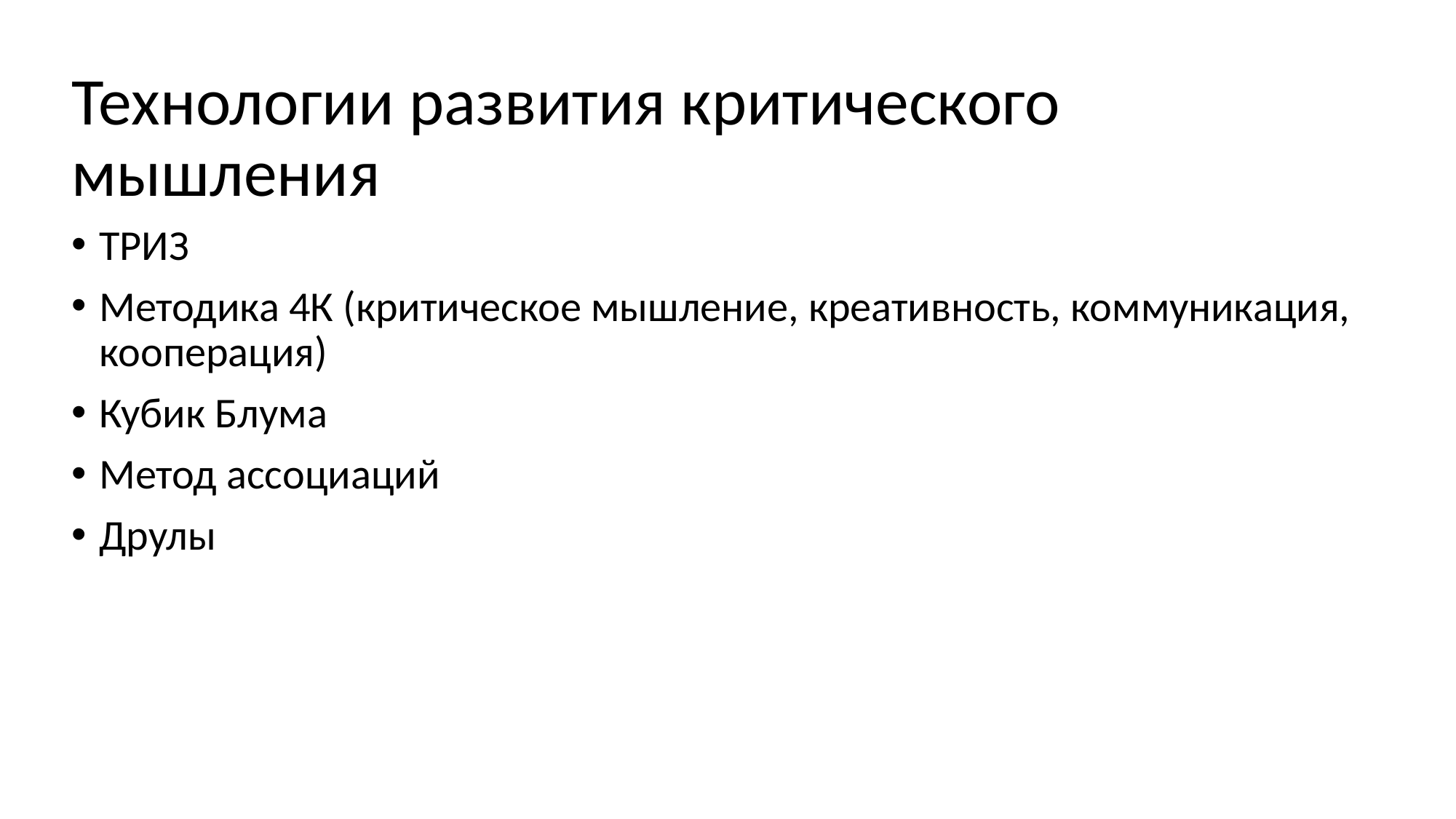

# Технологии развития критического мышления
ТРИЗ
Методика 4К (критическое мышление, креативность, коммуникация, кооперация)
Кубик Блума
Метод ассоциаций
Друлы